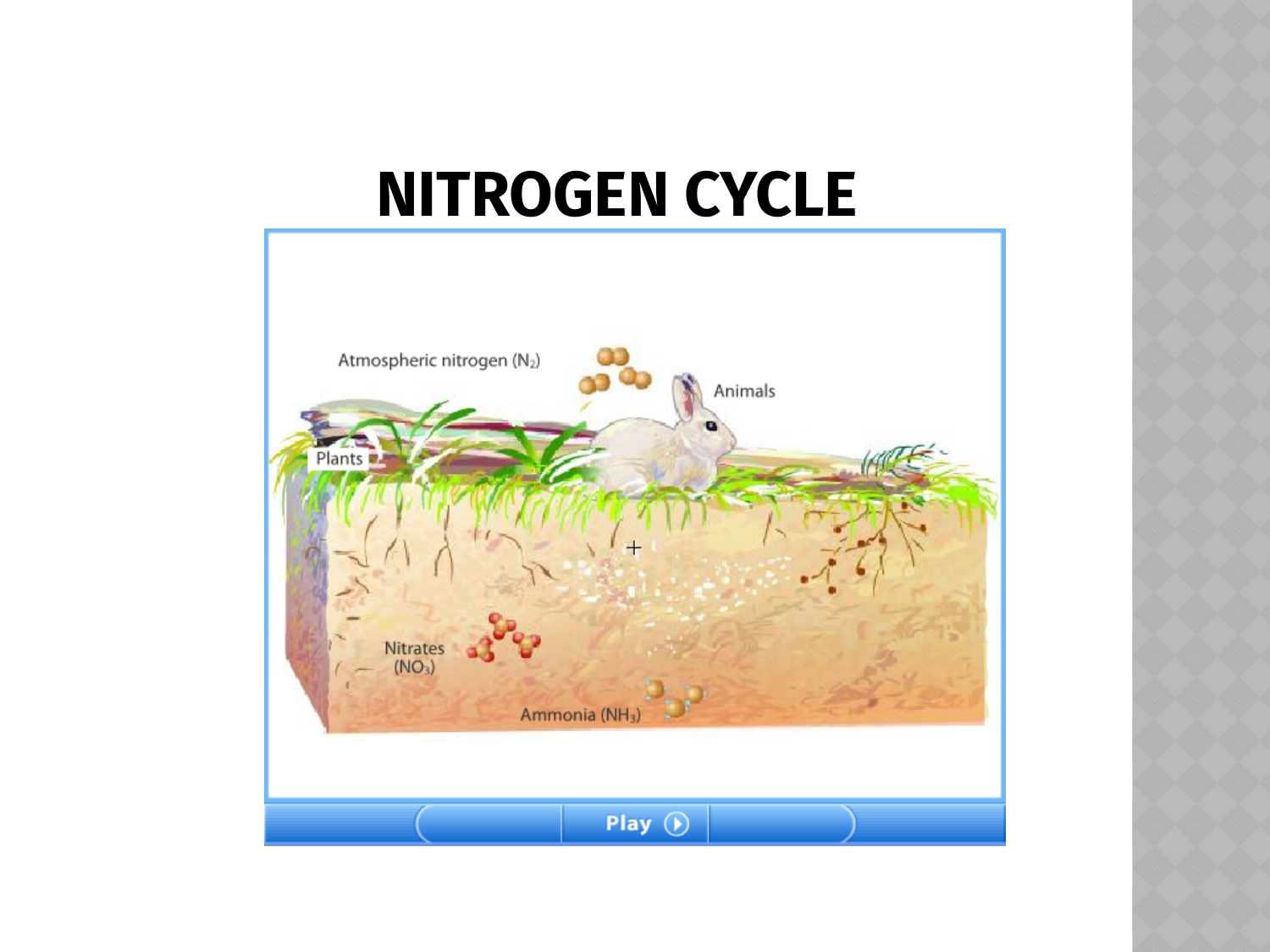

Section 4: Ecosystem Recycling
# Nitrogen Cycle